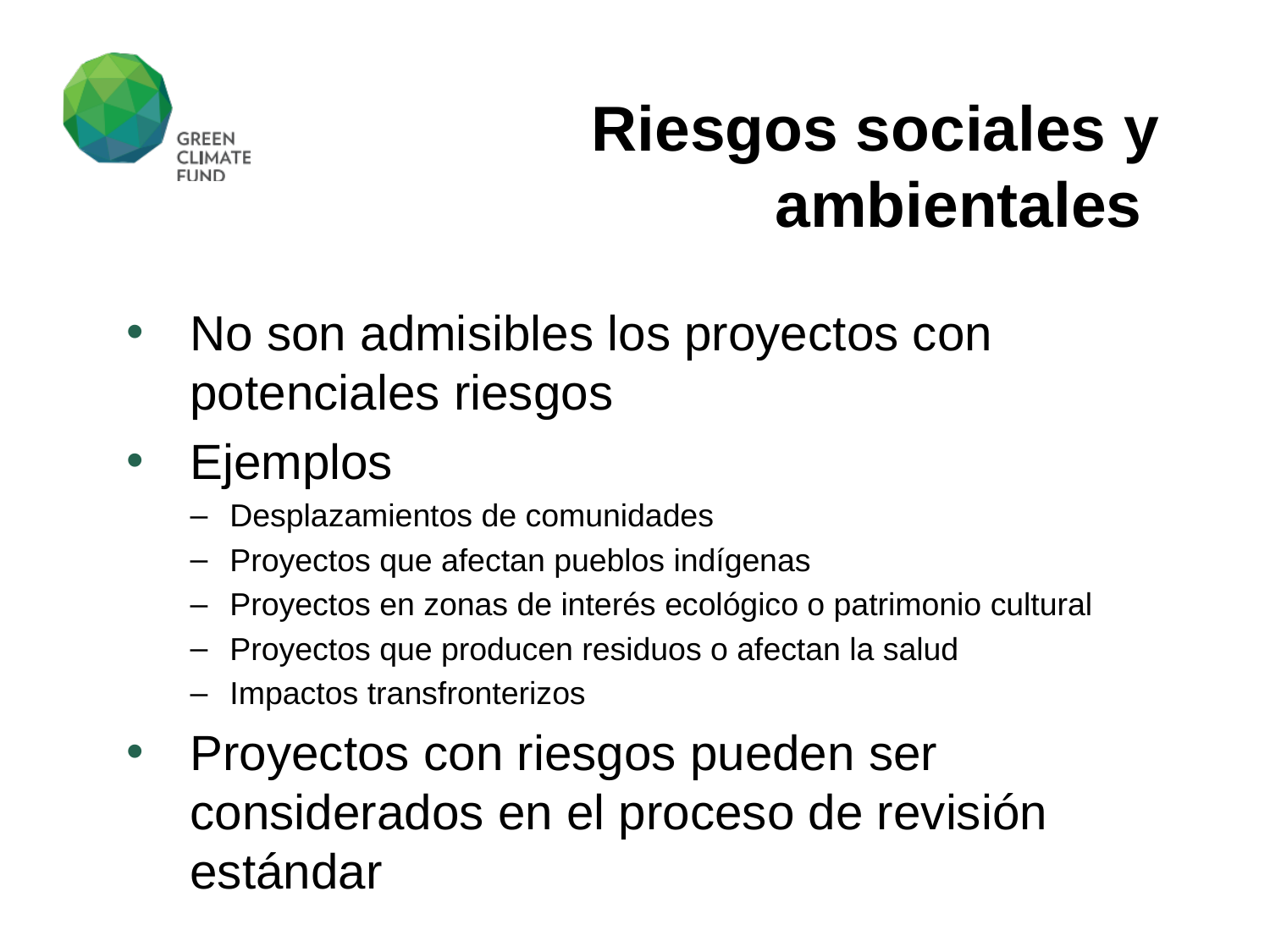

# Riesgos sociales y ambientales
No son admisibles los proyectos con potenciales riesgos
Ejemplos
Desplazamientos de comunidades
Proyectos que afectan pueblos indígenas
Proyectos en zonas de interés ecológico o patrimonio cultural
Proyectos que producen residuos o afectan la salud
Impactos transfronterizos
Proyectos con riesgos pueden ser considerados en el proceso de revisión estándar